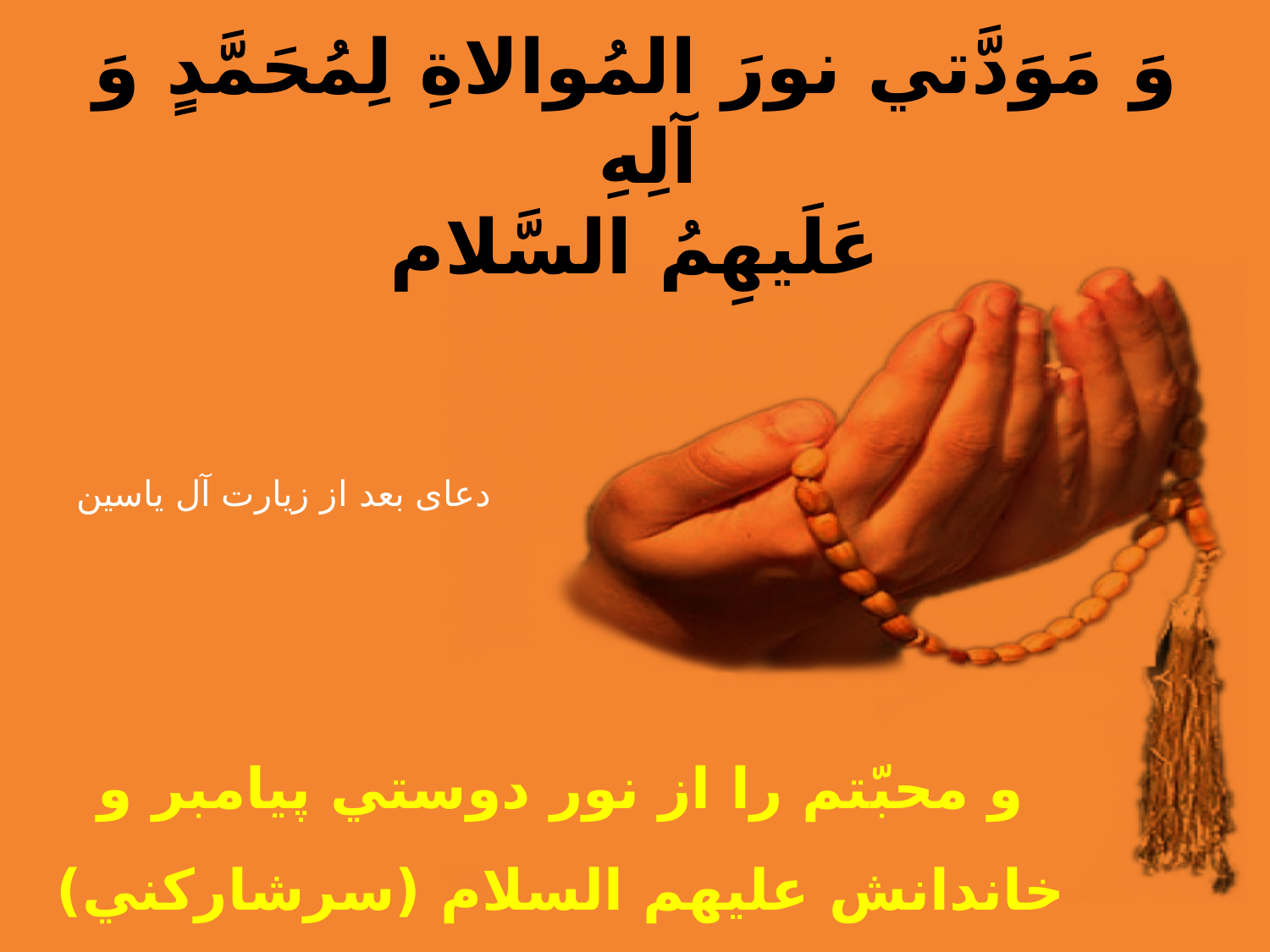

وَ مَوَدَّتي نورَ المُوالاةِ لِمُحَمَّدٍ وَ آلِهِ
عَلَيهِمُ السَّلام
و محبّتم را از نور دوستي پيامبر و خاندانش عليهم ‌السلام (سرشاركني)